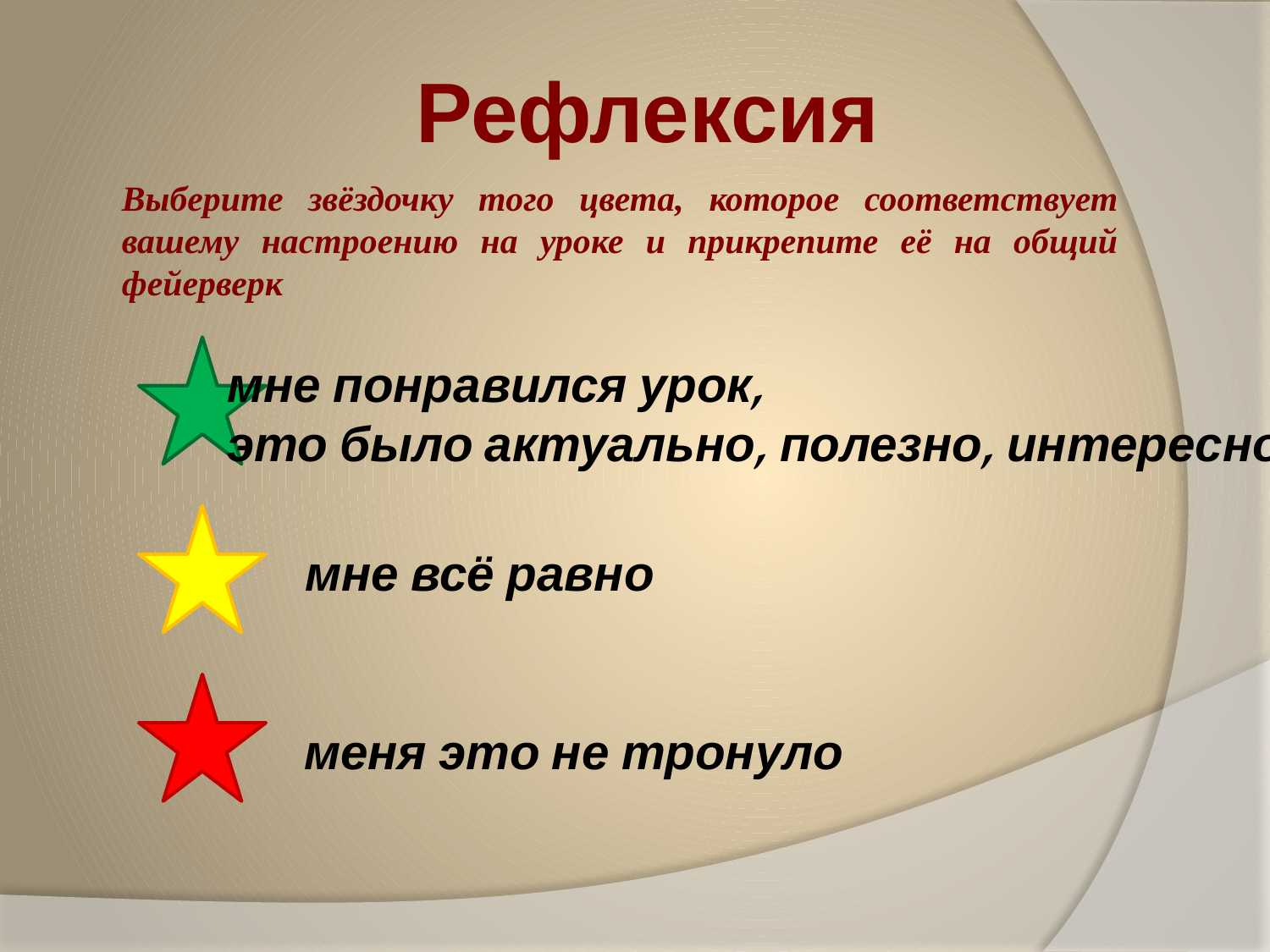

# Рефлексия
Выберите звёздочку того цвета, которое соответствует вашему настроению на уроке и прикрепите её на общий фейерверк

мне понравился урок,
это было актуально, полезно, интересно

мне всё равно

меня это не тронуло